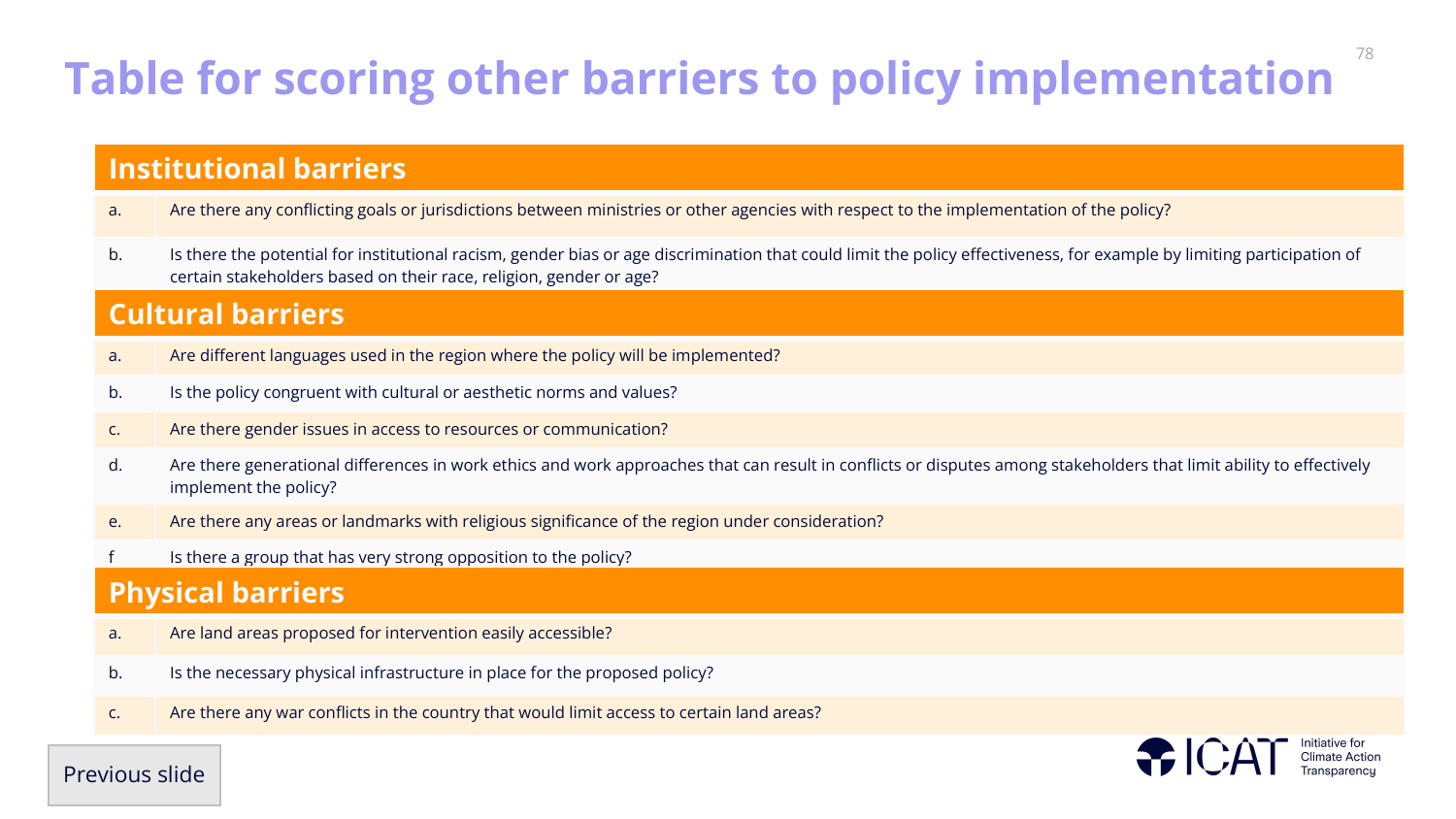

# Table for scoring other barriers to policy implementation
| Institutional barriers |  |
| --- | --- |
| a. | Are there any conflicting goals or jurisdictions between ministries or other agencies with respect to the implementation of the policy? |
| b. | Is there the potential for institutional racism, gender bias or age discrimination that could limit the policy effectiveness, for example by limiting participation of certain stakeholders based on their race, religion, gender or age? |
| Cultural barriers |  |
| --- | --- |
| a. | Are different languages used in the region where the policy will be implemented? |
| b. | Is the policy congruent with cultural or aesthetic norms and values? |
| c. | Are there gender issues in access to resources or communication? |
| d. | Are there generational differences in work ethics and work approaches that can result in conflicts or disputes among stakeholders that limit ability to effectively implement the policy? |
| e. | Are there any areas or landmarks with religious significance of the region under consideration? |
| f | Is there a group that has very strong opposition to the policy? |
| Physical barriers |  |
| --- | --- |
| a. | Are land areas proposed for intervention easily accessible? |
| b. | Is the necessary physical infrastructure in place for the proposed policy? |
| c. | Are there any war conflicts in the country that would limit access to certain land areas? |
Previous slide